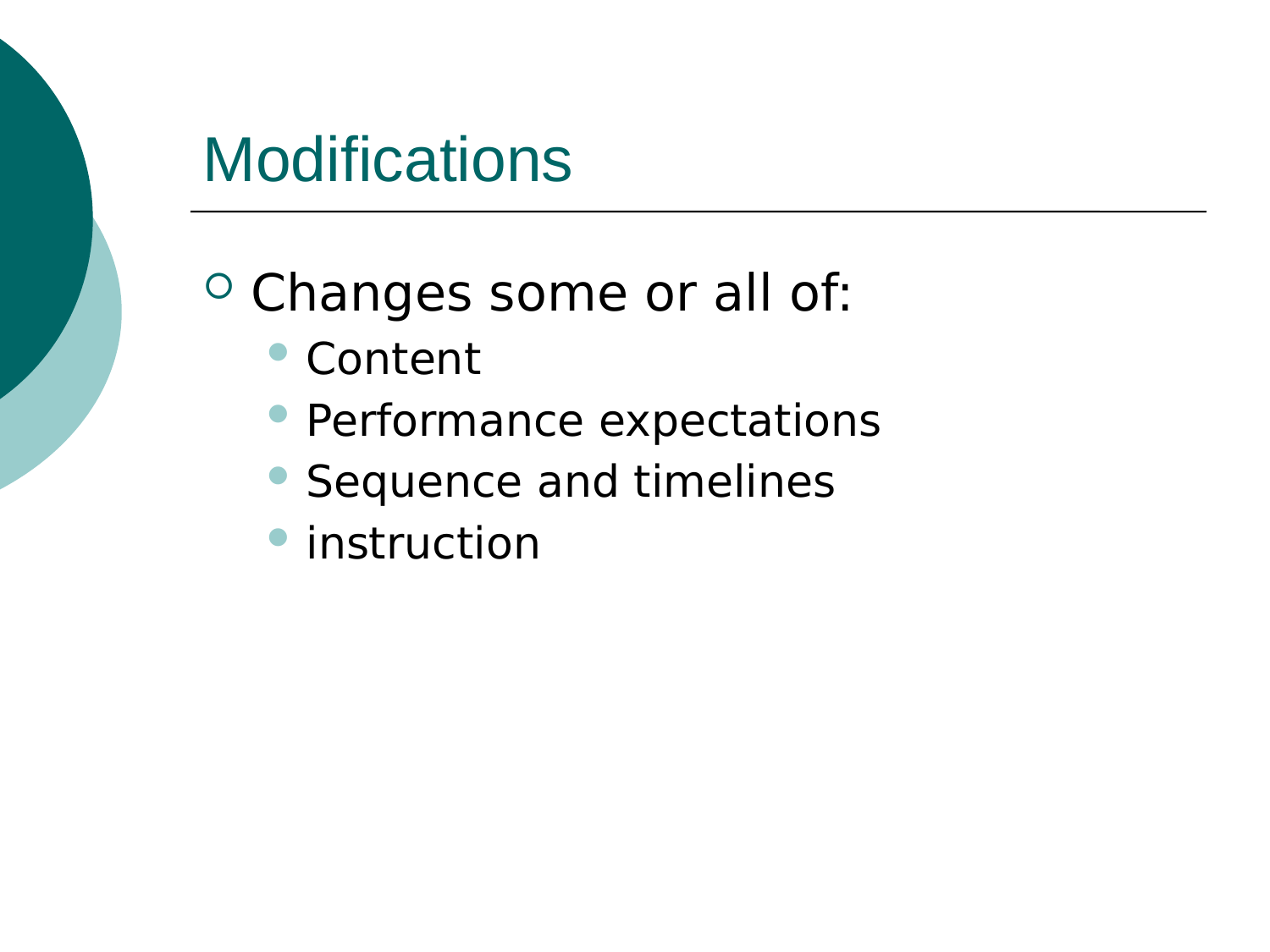

# Modifications
Changes some or all of:
Content
Performance expectations
Sequence and timelines
instruction